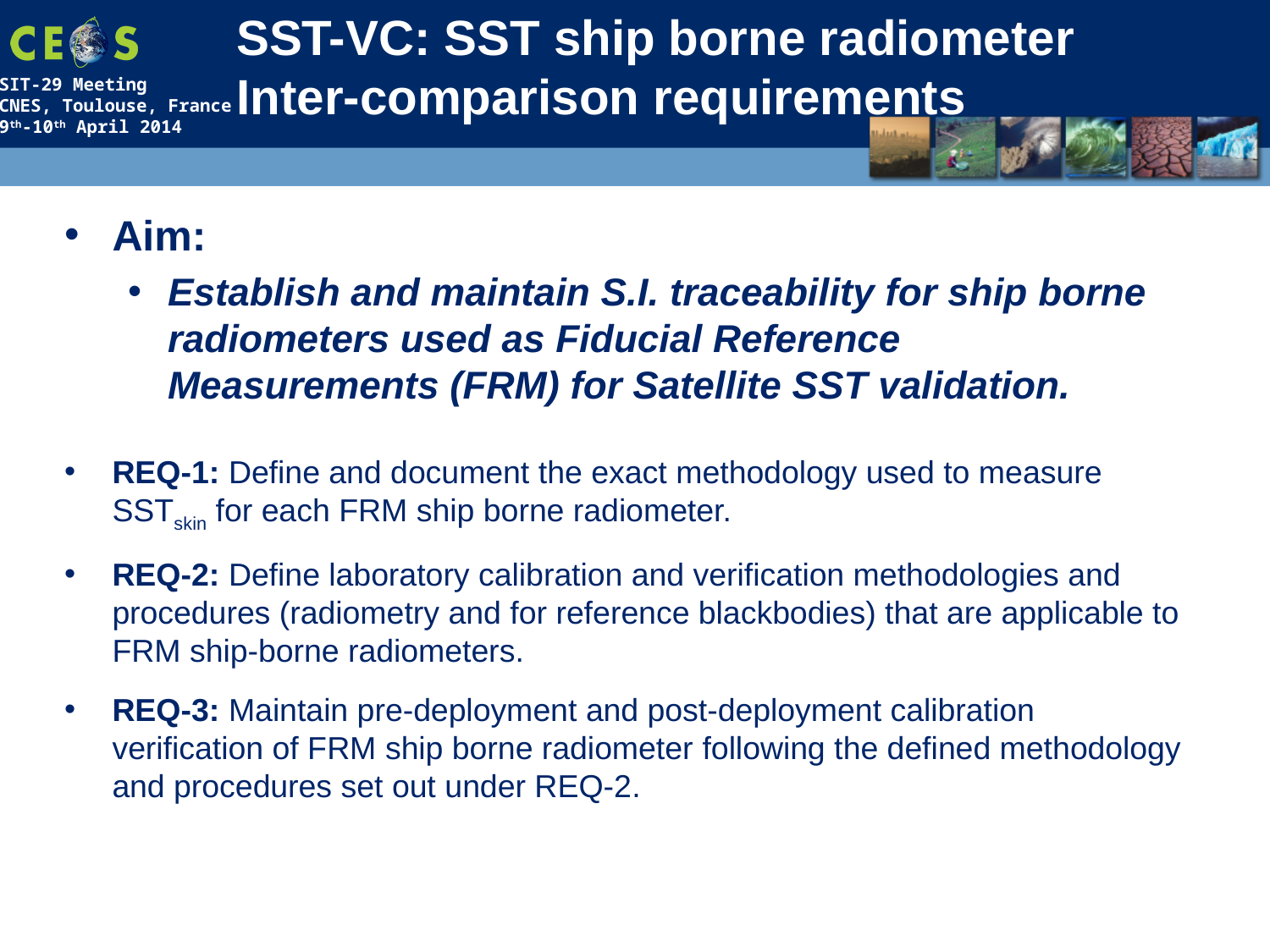

SST-VC: SST ship borne radiometer Inter-comparison requirements
Aim:
Establish and maintain S.I. traceability for ship borne radiometers used as Fiducial Reference Measurements (FRM) for Satellite SST validation.

REQ-1: Define and document the exact methodology used to measure SSTskin for each FRM ship borne radiometer.
REQ-2: Define laboratory calibration and verification methodologies and procedures (radiometry and for reference blackbodies) that are applicable to FRM ship-borne radiometers.
REQ-3: Maintain pre-deployment and post-deployment calibration verification of FRM ship borne radiometer following the defined methodology and procedures set out under REQ-2.